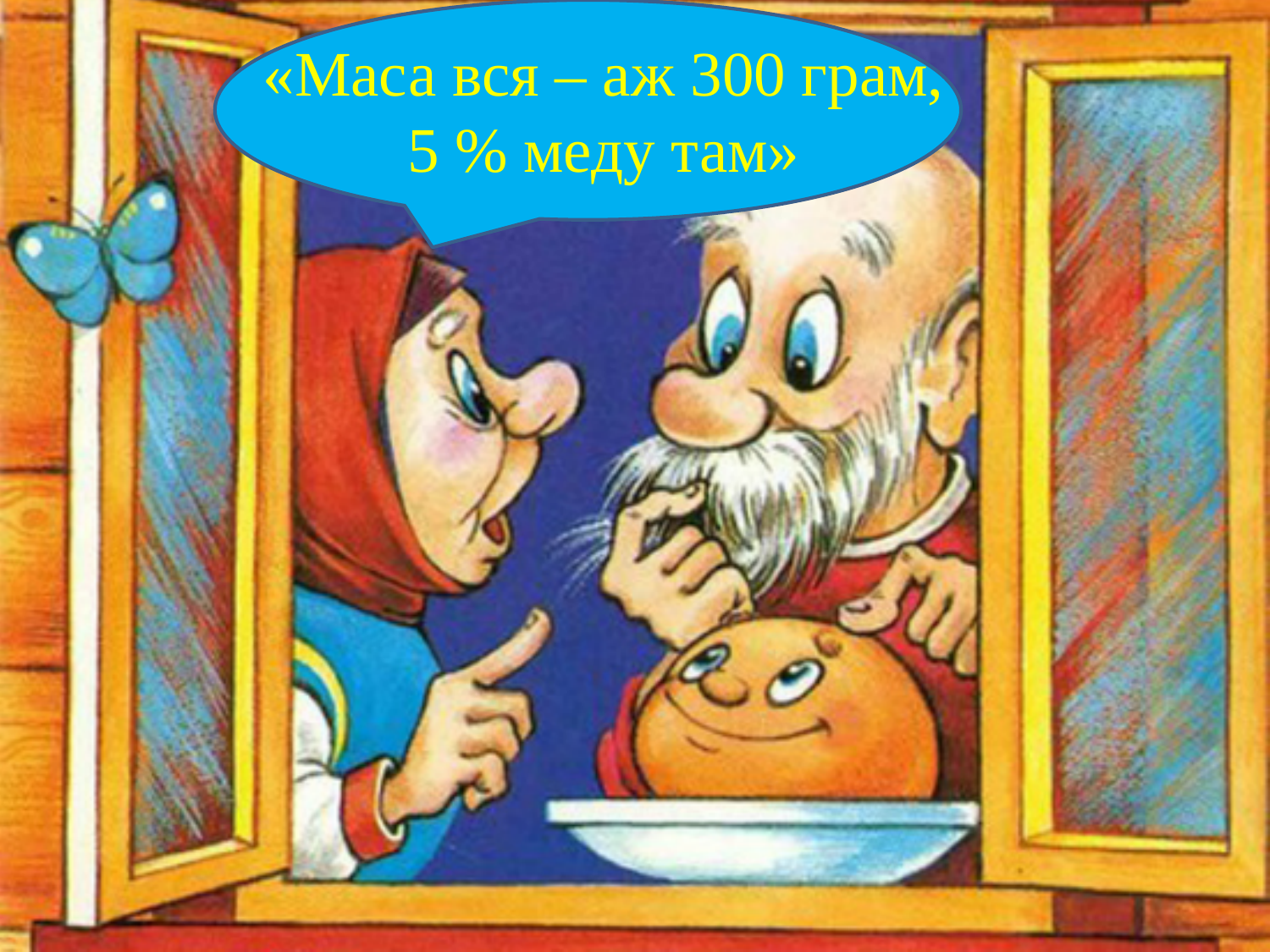

«Маса вся – аж 300 грам,
5 % меду там»